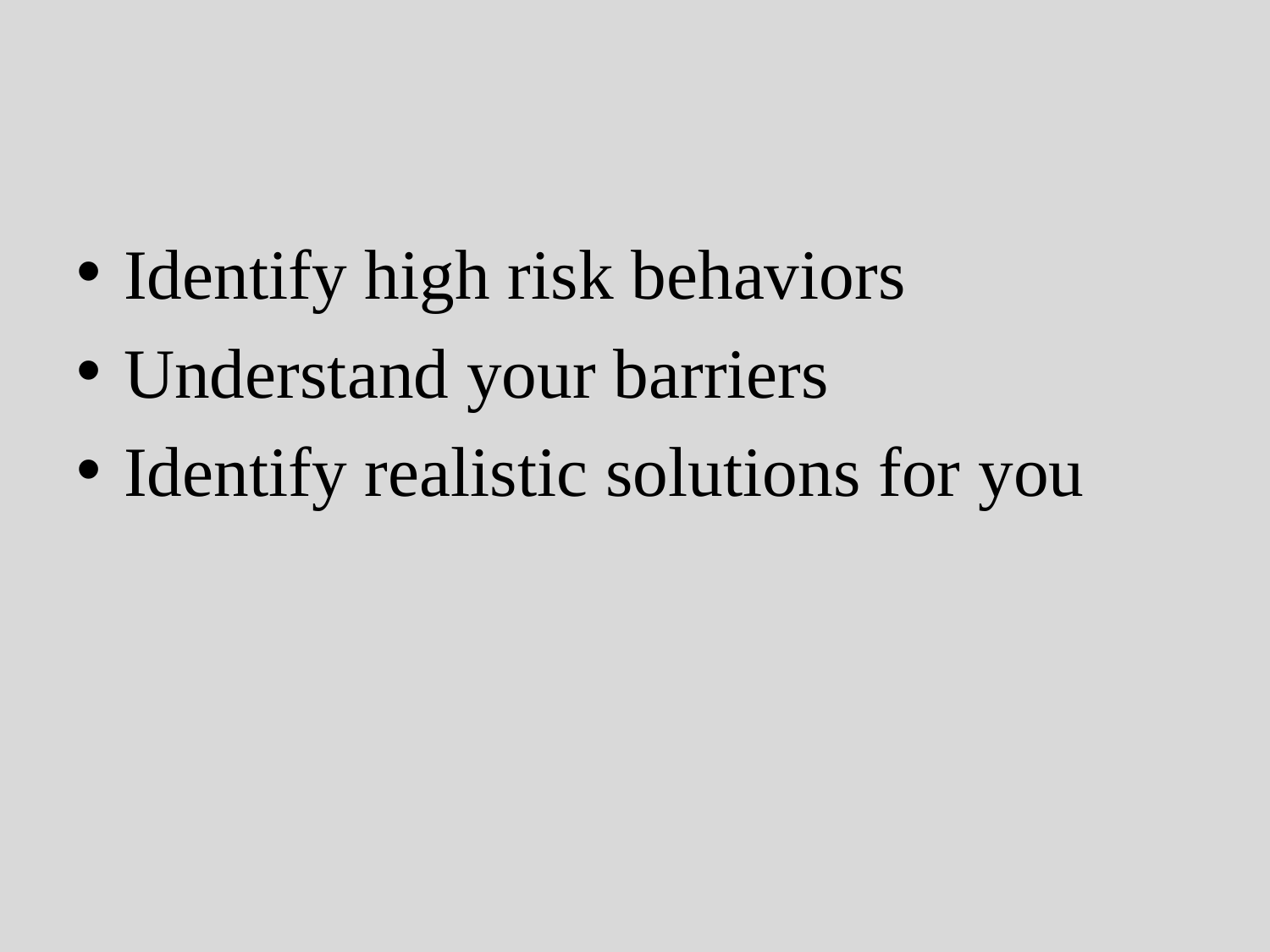

Identify high risk behaviors
Understand your barriers
Identify realistic solutions for you